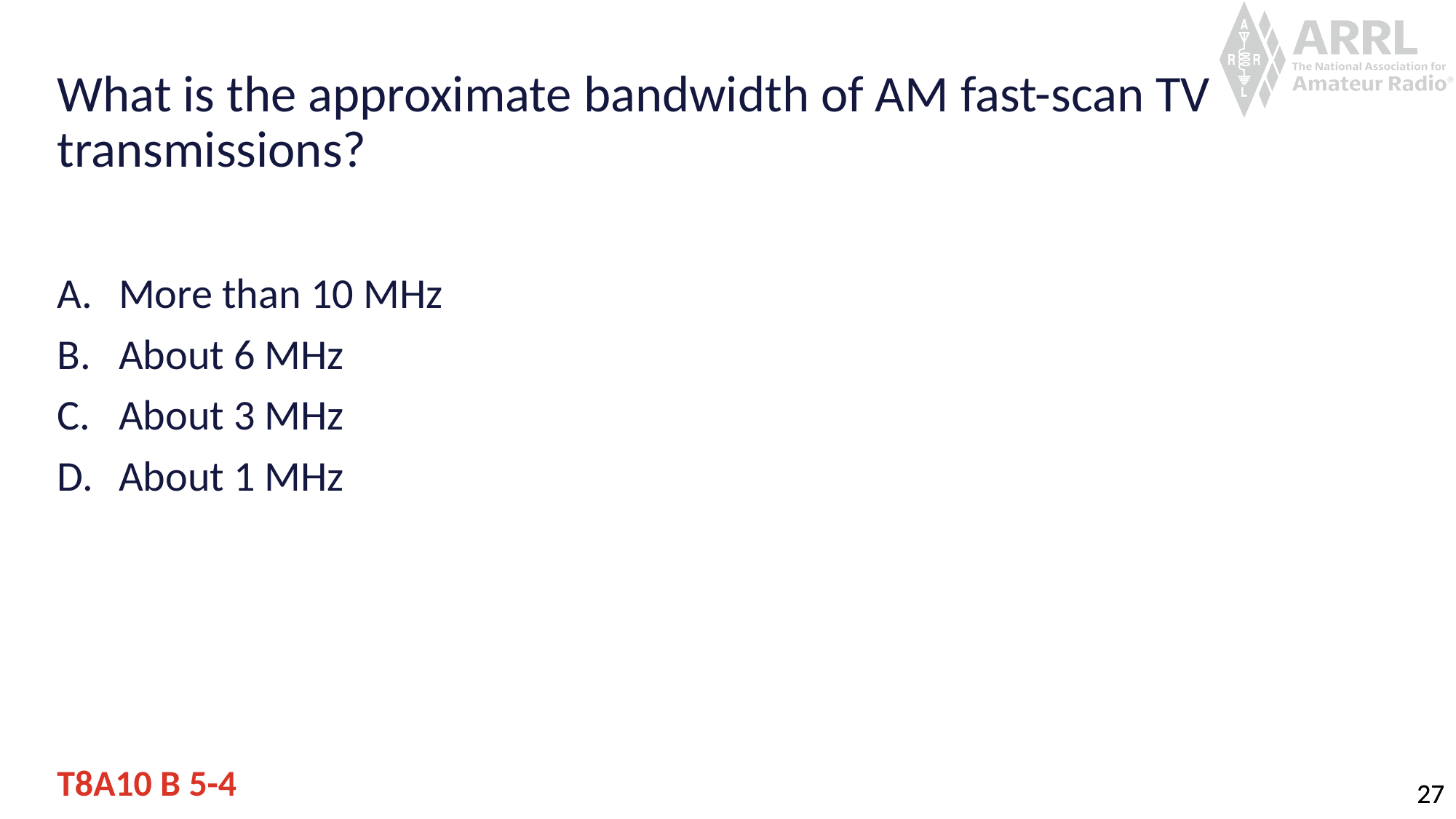

# What is the approximate bandwidth of AM fast-scan TV transmissions?
More than 10 MHz
About 6 MHz
About 3 MHz
About 1 MHz
T8A10 B 5-4